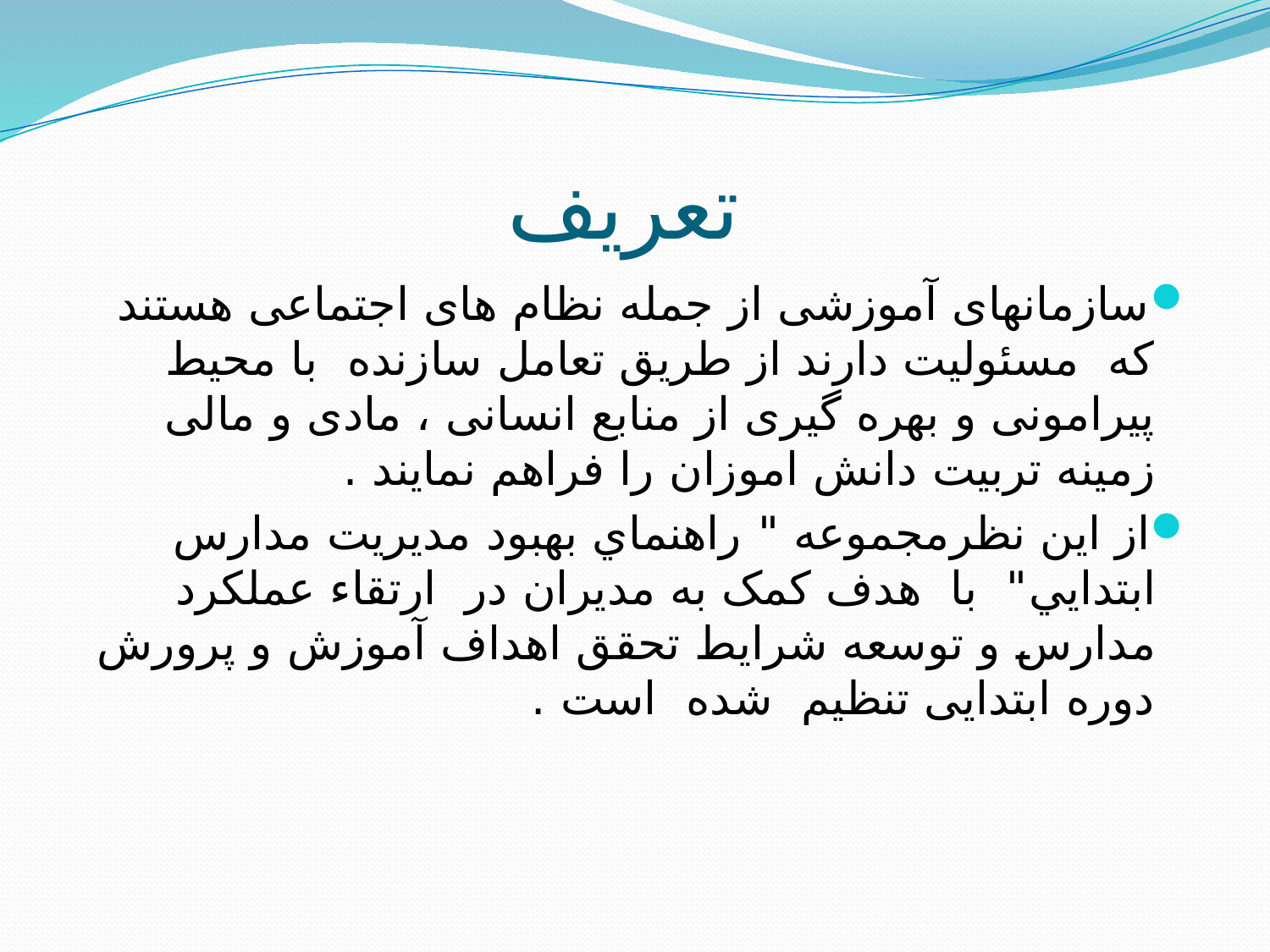

# تعريف
سازمانهای آموزشی از جمله نظام های اجتماعی هستند که  مسئولیت دارند از طریق تعامل سازنده  با محیط پیرامونی و بهره گیری از منابع انسانی ، مادی و مالی زمینه تربیت دانش اموزان را فراهم نمایند .
از اين نظرمجموعه " راهنماي بهبود مديريت مدارس ابتدايي"  با  هدف کمک به مدیران در  ارتقاء عملکرد مدارس و توسعه شرایط تحقق اهداف آموزش و پرورش دوره ابتدایی تنظیم  شده  است .